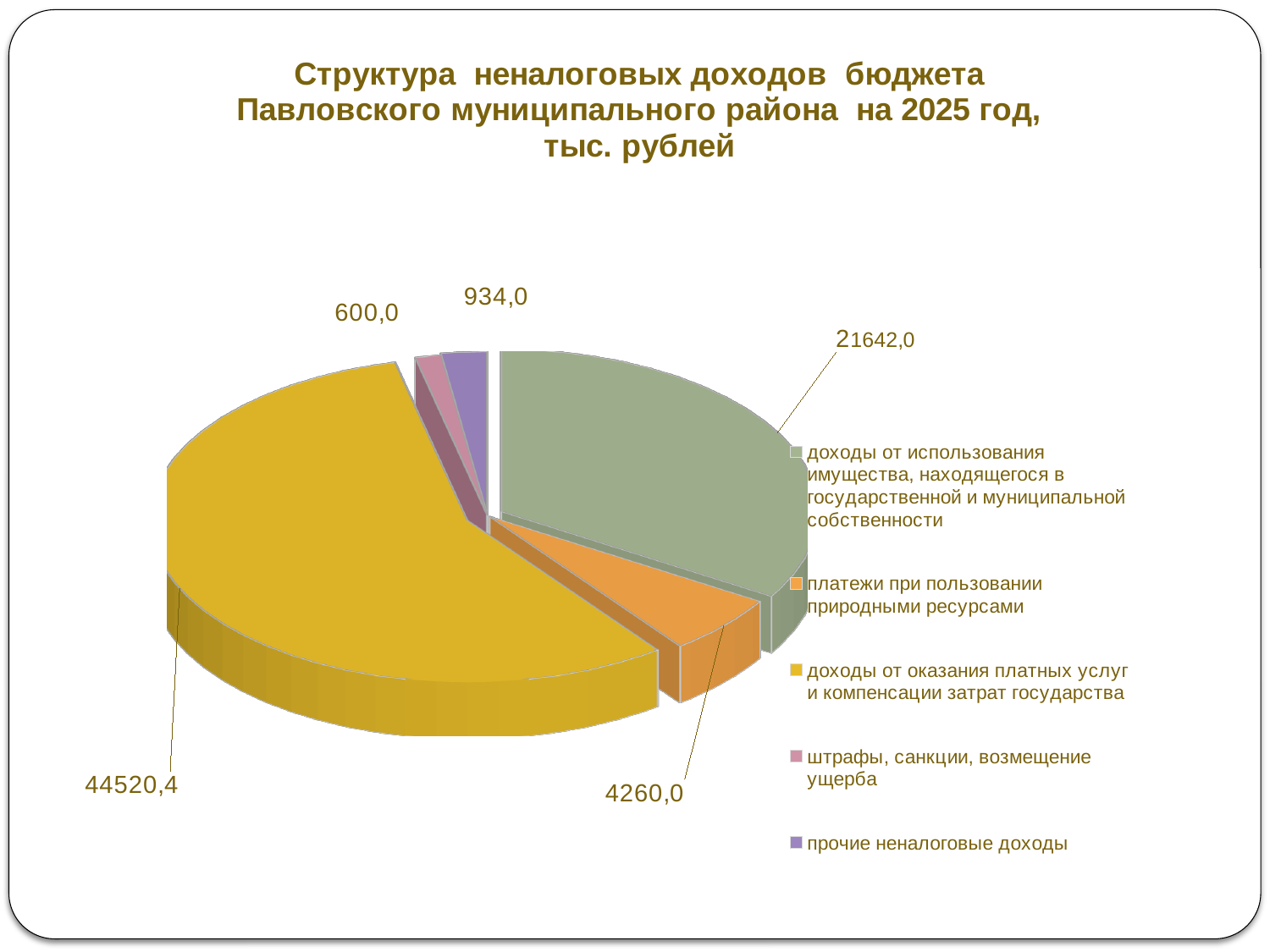

[unsupported chart]

[unsupported chart]

### Chart: Структура неналоговых доходов бюджета
на 2022 год, тыс. руб.

| Category |
|---|